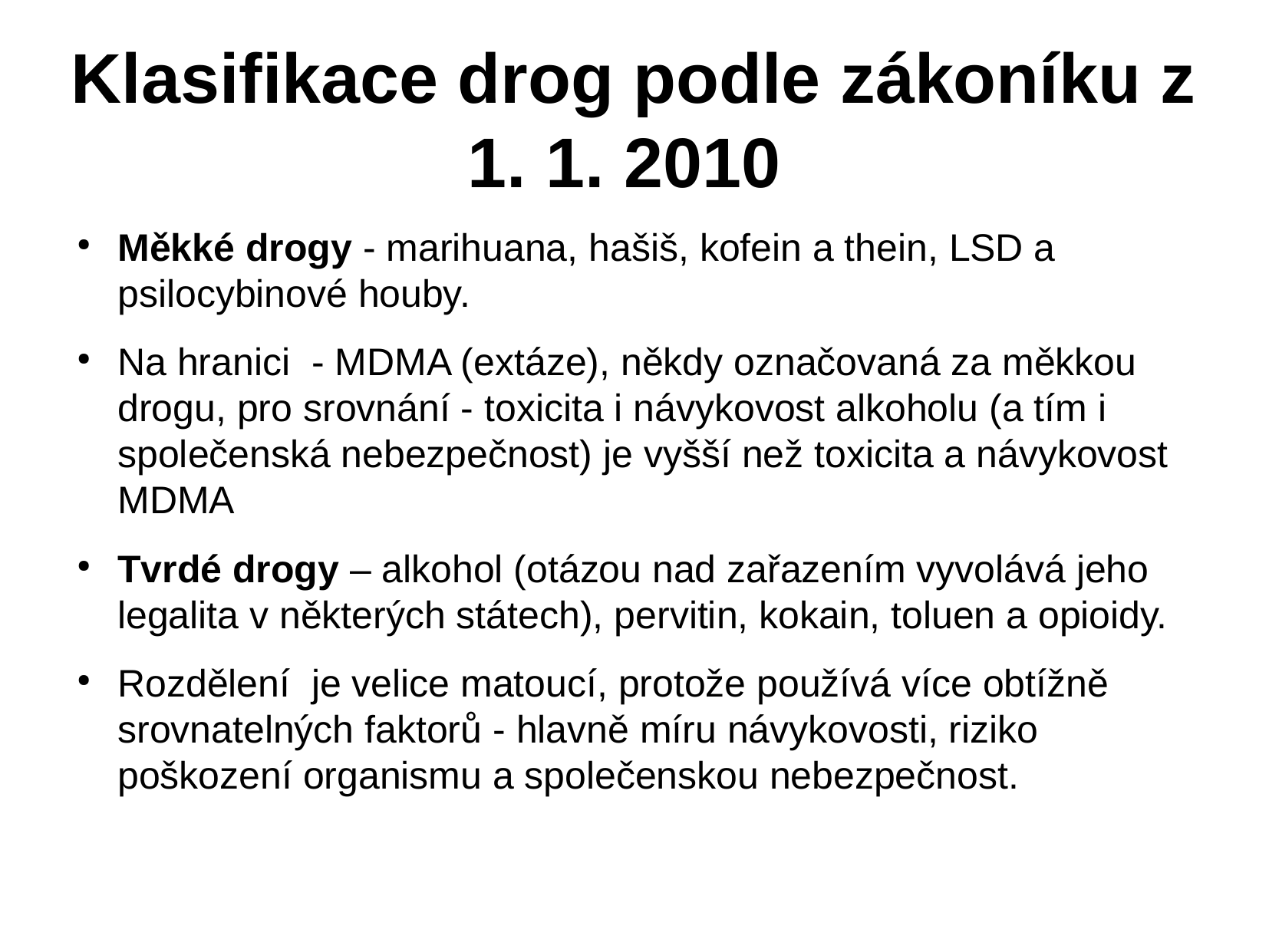

# Klasifikace drog podle zákoníku z 1. 1. 2010
Měkké drogy - marihuana, hašiš, kofein a thein, LSD a psilocybinové houby.
Na hranici  - MDMA (extáze), někdy označovaná za měkkou drogu, pro srovnání - toxicita i návykovost alkoholu (a tím i společenská nebezpečnost) je vyšší než toxicita a návykovost MDMA
Tvrdé drogy – alkohol (otázou nad zařazením vyvolává jeho legalita v některých státech), pervitin, kokain, toluen a opioidy.
Rozdělení  je velice matoucí, protože používá více obtížně srovnatelných faktorů - hlavně míru návykovosti, riziko poškození organismu a společenskou nebezpečnost.